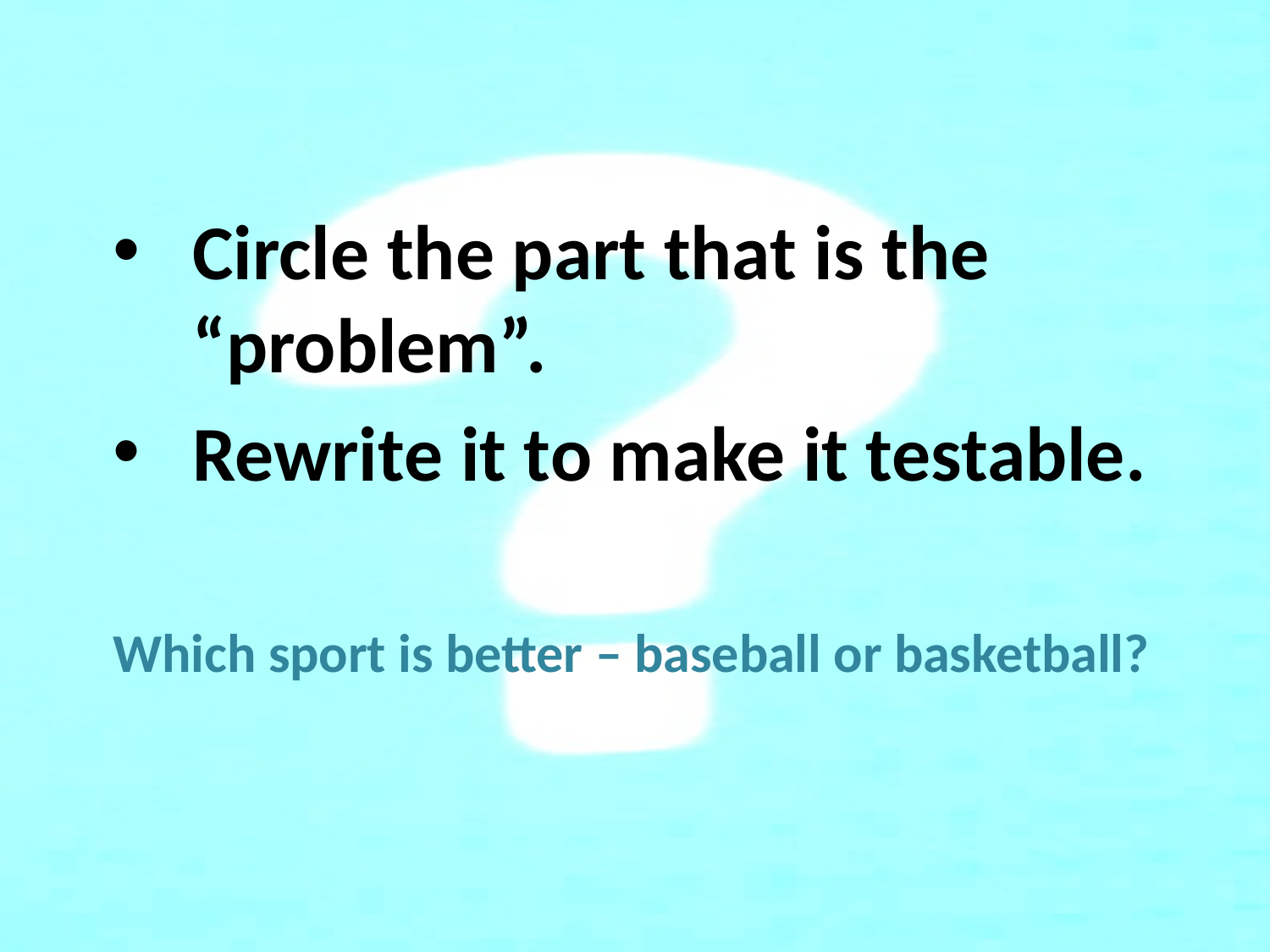

Circle the part that is the “problem”.
Rewrite it to make it testable.

# Which sport is better – baseball or basketball?